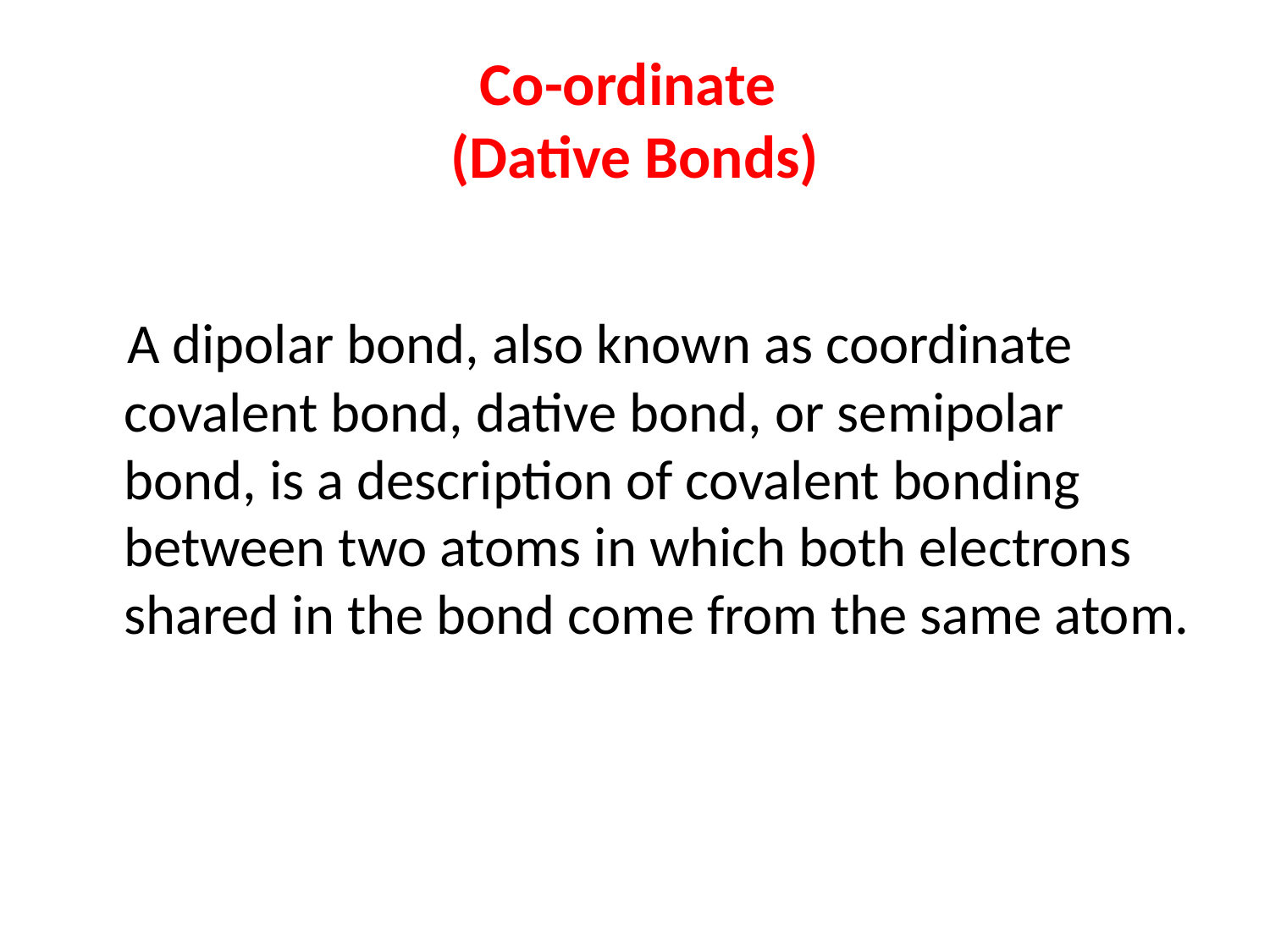

# Co-ordinate (Dative Bonds)

    A dipolar bond, also known as coordinate covalent bond, dative bond, or semipolar bond, is a description of covalent bonding between two atoms in which both electrons shared in the bond come from the same atom.